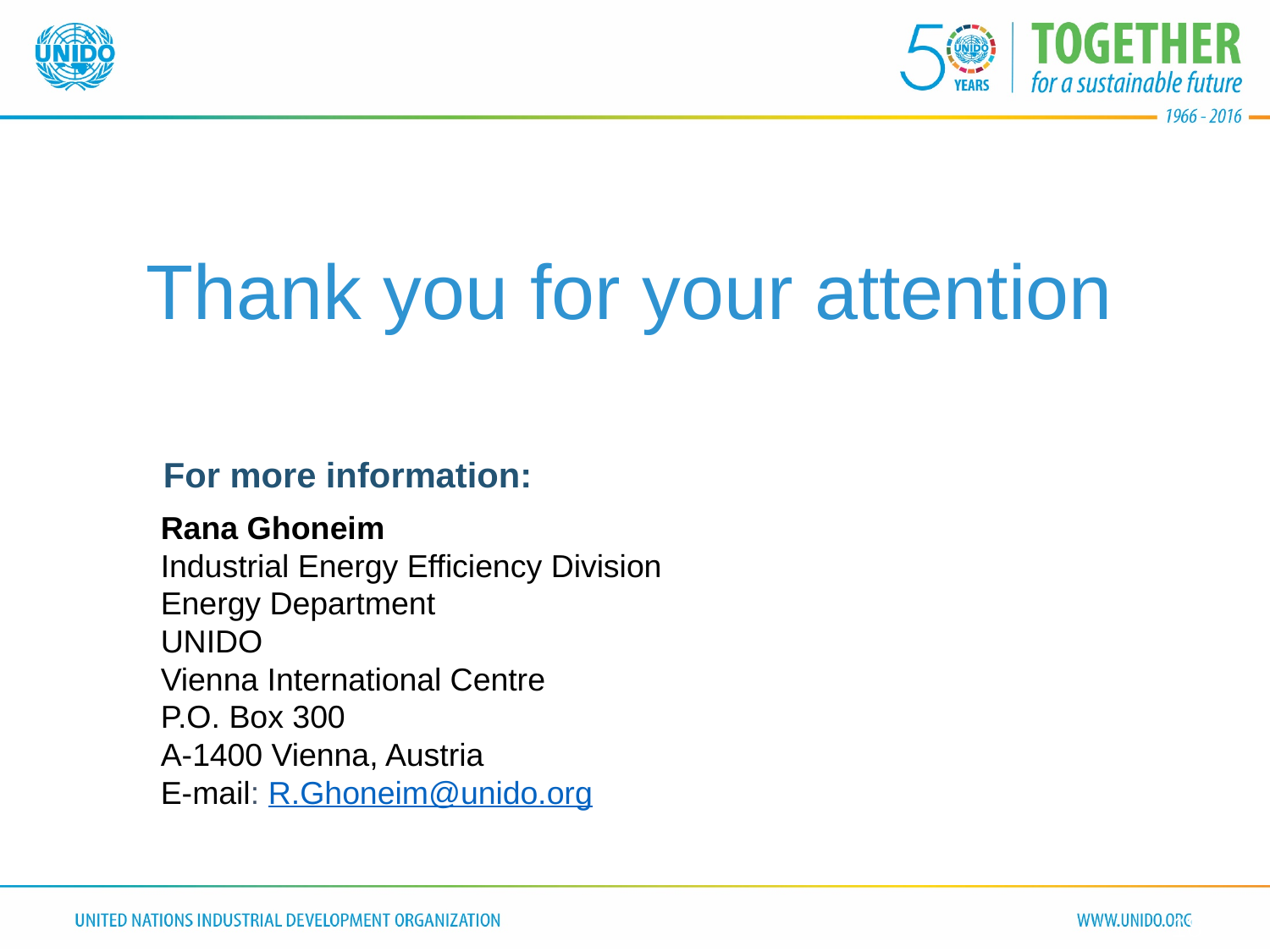

Thank you for your attention
For more information:
Rana Ghoneim
Industrial Energy Efficiency Division
Energy Department
UNIDO
Vienna International Centre
P.O. Box 300
A-1400 Vienna, Austria
E-mail: R.Ghoneim@unido.org

18